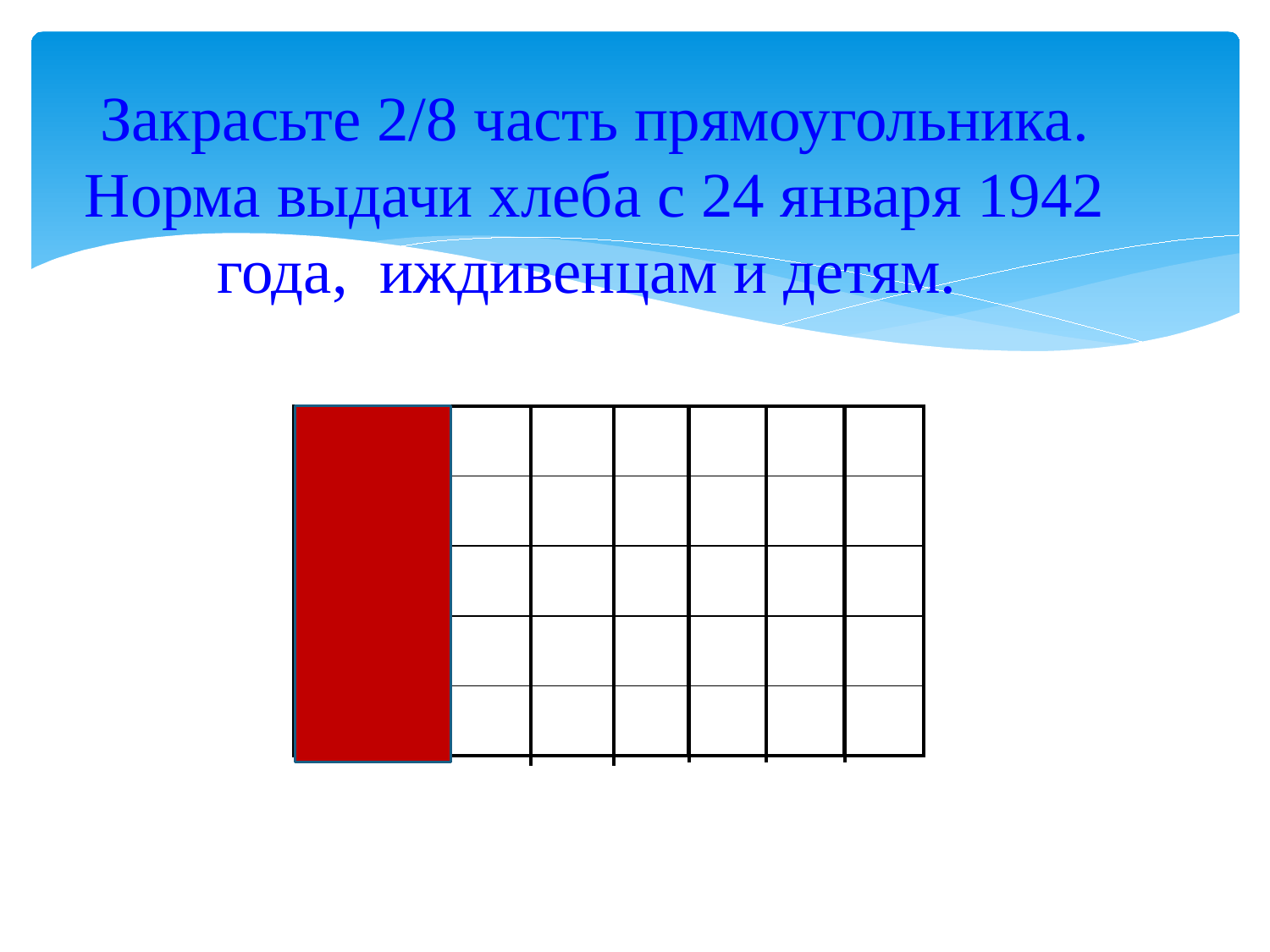

# Закрасьте 2/8 часть прямоугольника. Норма выдачи хлеба с 24 января 1942 года,  иждивенцам и детям.

|  |  |  |  |  |  |  |  |
| --- | --- | --- | --- | --- | --- | --- | --- |
|  |  |  |  |  |  |  |  |
|  |  |  |  |  |  |  |  |
|  |  |  |  |  |  |  |  |
|  |  |  |  |  |  |  |  |